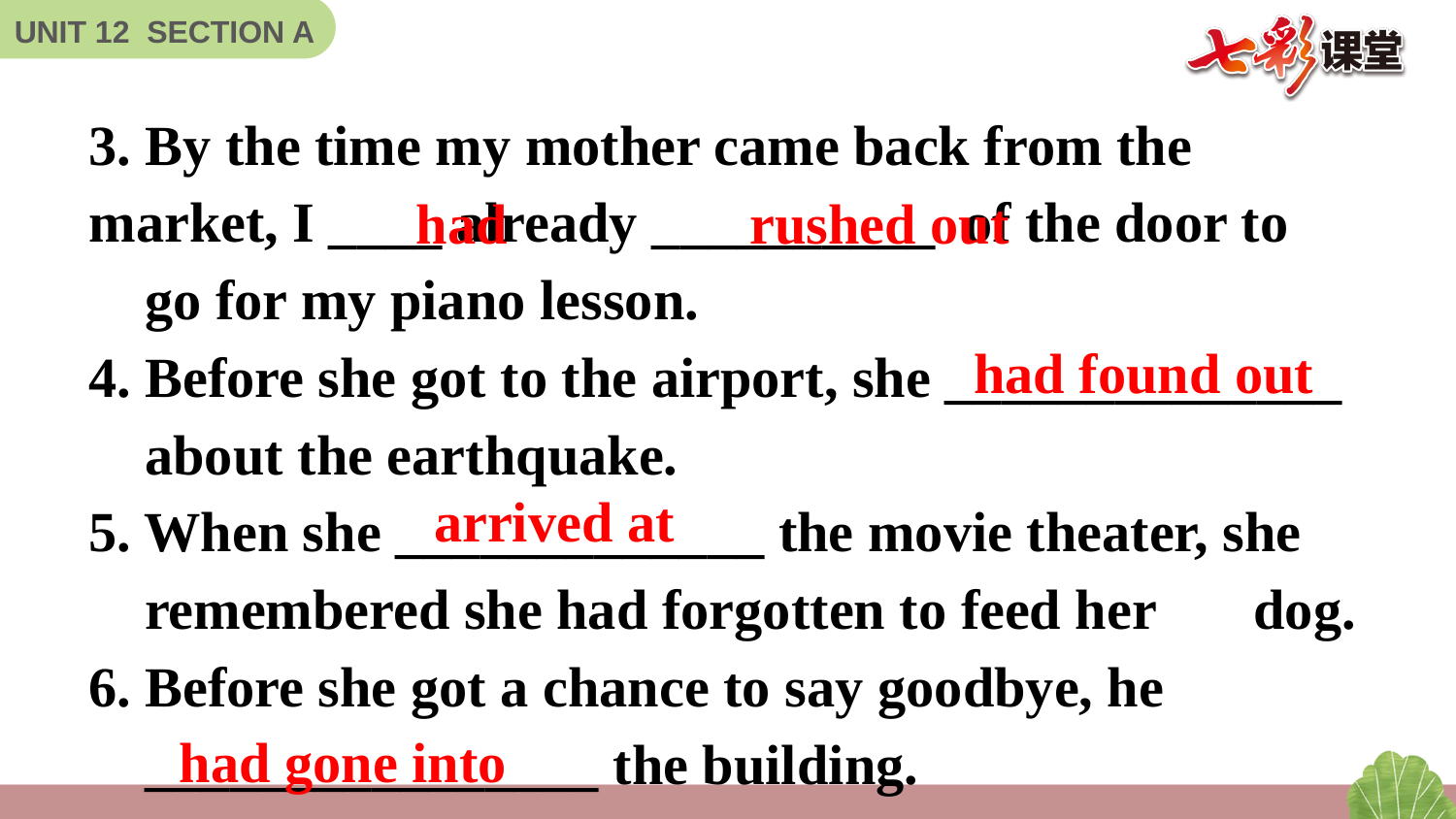

3. By the time my mother came back from the 	market, I ____ already __________  of the door to
    go for my piano lesson.
4. Before she got to the airport, she ______________
    about the earthquake.
5. When she _____________ the movie theater, she
    remembered she had forgotten to feed her 	dog.
6. Before she got a chance to say goodbye, he
    ________________ the building.
had
rushed out
had found out
arrived at
had gone into